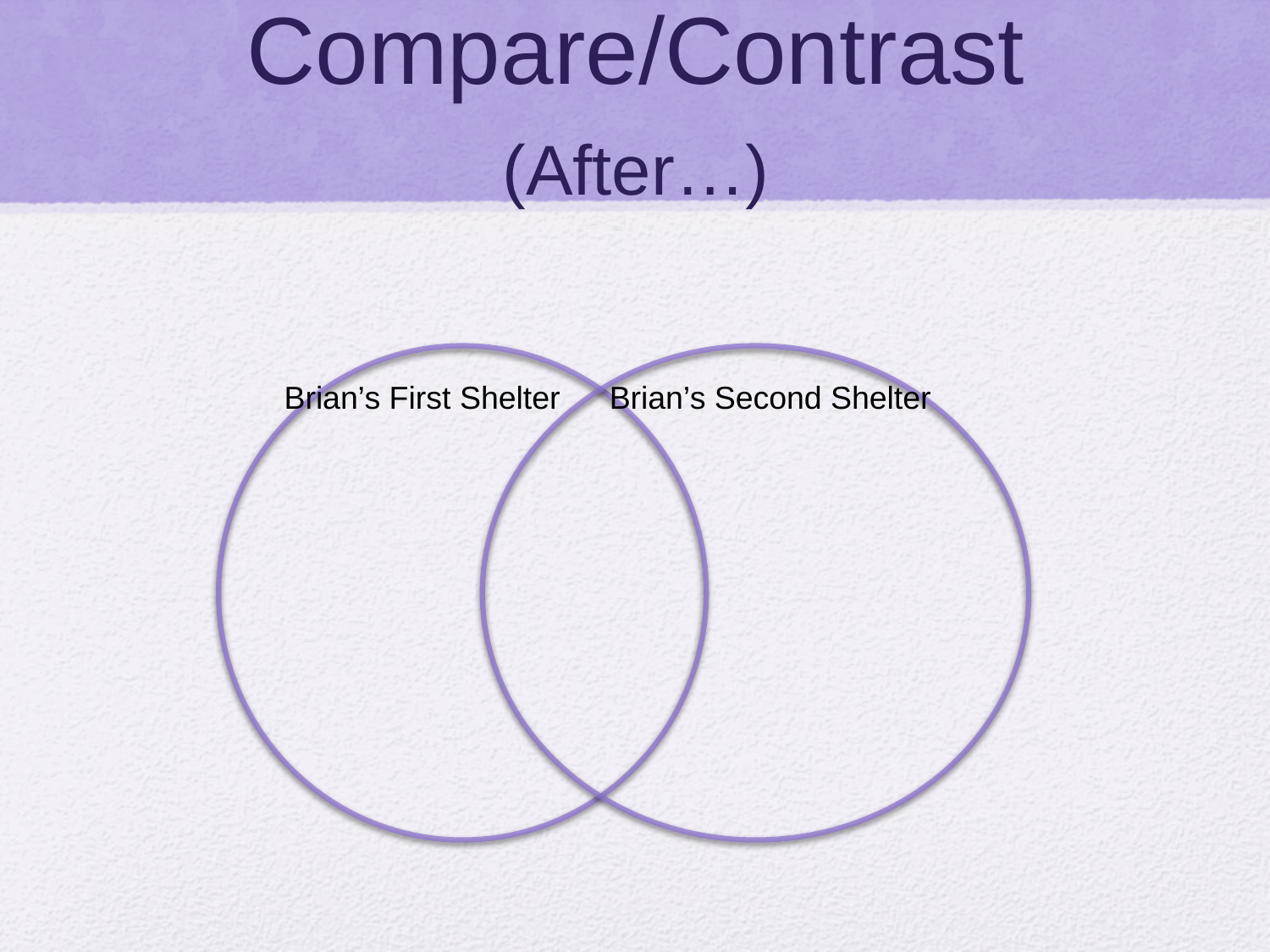

# Compare/Contrast (After…)

Brian’s First Shelter
Brian’s Second Shelter